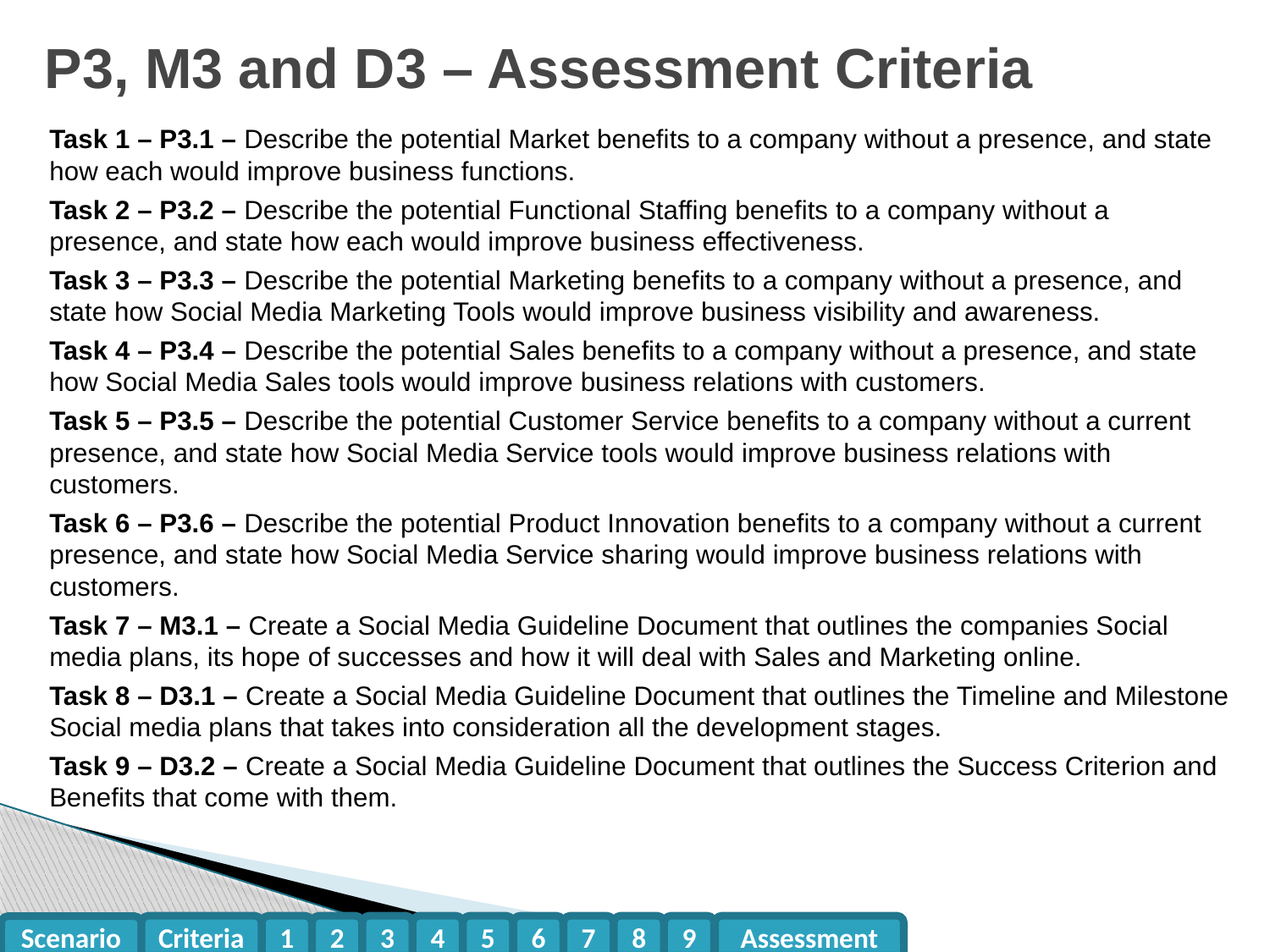

# P3, M3 and D3 – Assessment Criteria
Task 1 – P3.1 – Describe the potential Market benefits to a company without a presence, and state how each would improve business functions.
Task 2 – P3.2 – Describe the potential Functional Staffing benefits to a company without a presence, and state how each would improve business effectiveness.
Task 3 – P3.3 – Describe the potential Marketing benefits to a company without a presence, and state how Social Media Marketing Tools would improve business visibility and awareness.
Task 4 – P3.4 – Describe the potential Sales benefits to a company without a presence, and state how Social Media Sales tools would improve business relations with customers.
Task 5 – P3.5 – Describe the potential Customer Service benefits to a company without a current presence, and state how Social Media Service tools would improve business relations with customers.
Task 6 – P3.6 – Describe the potential Product Innovation benefits to a company without a current presence, and state how Social Media Service sharing would improve business relations with customers.
Task 7 – M3.1 – Create a Social Media Guideline Document that outlines the companies Social media plans, its hope of successes and how it will deal with Sales and Marketing online.
Task 8 – D3.1 – Create a Social Media Guideline Document that outlines the Timeline and Milestone Social media plans that takes into consideration all the development stages.
Task 9 – D3.2 – Create a Social Media Guideline Document that outlines the Success Criterion and Benefits that come with them.